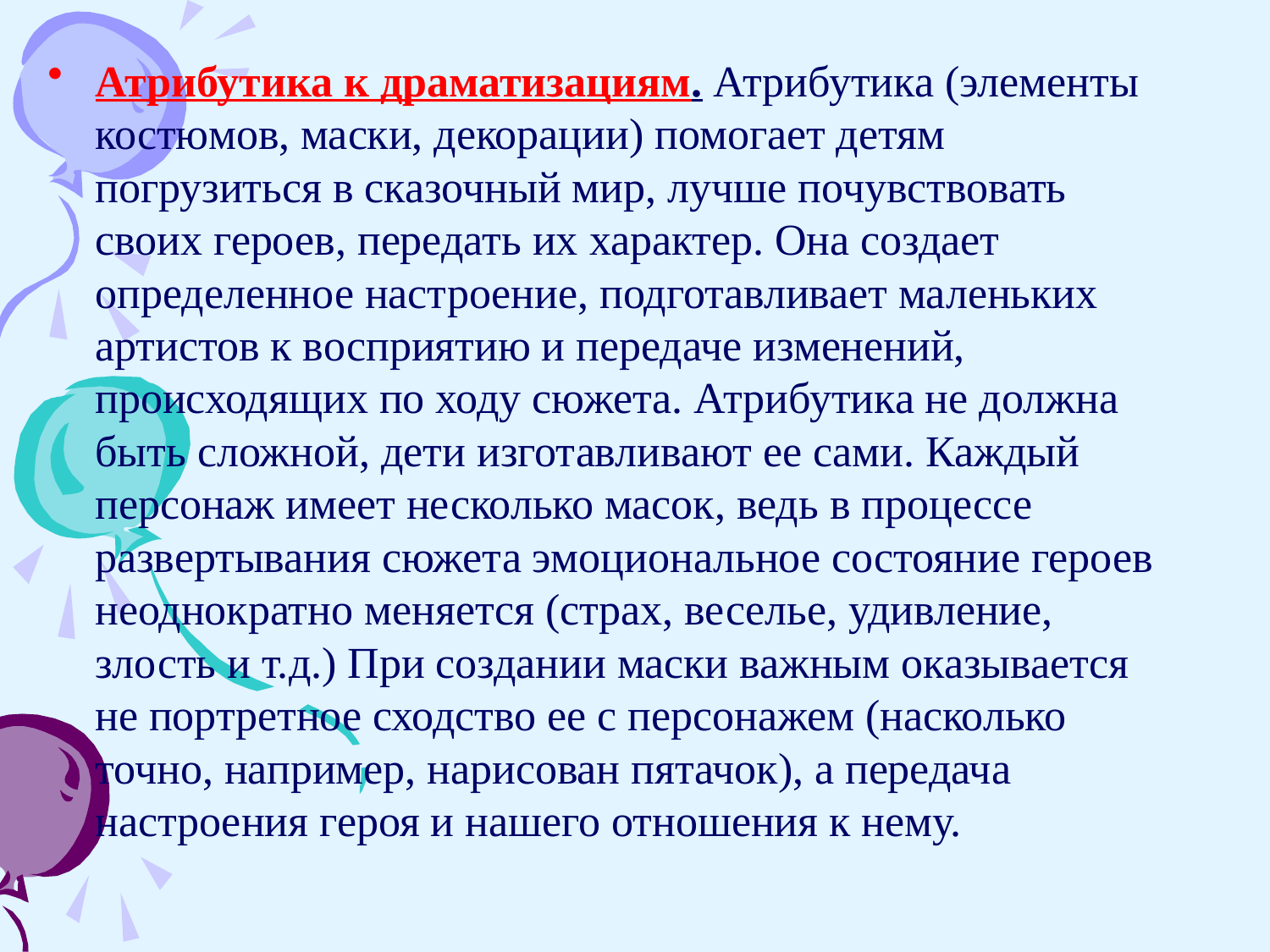

Атрибутика к драматизациям. Атрибутика (элементы костюмов, маски, декорации) помогает детям погрузиться в сказочный мир, лучше почувствовать своих героев, передать их характер. Она создает определенное настроение, подготавливает маленьких артистов к восприятию и передаче изменений, происходящих по ходу сюжета. Атрибутика не должна быть сложной, дети изготавливают ее сами. Каждый персонаж имеет несколько масок, ведь в процессе развертывания сюжета эмоциональное состояние героев неоднократно меняется (страх, веселье, удивление, злость и т.д.) При создании маски важным оказывается не портретное сходство ее с персонажем (насколько точно, например, нарисован пятачок), а передача настроения героя и нашего отношения к нему.